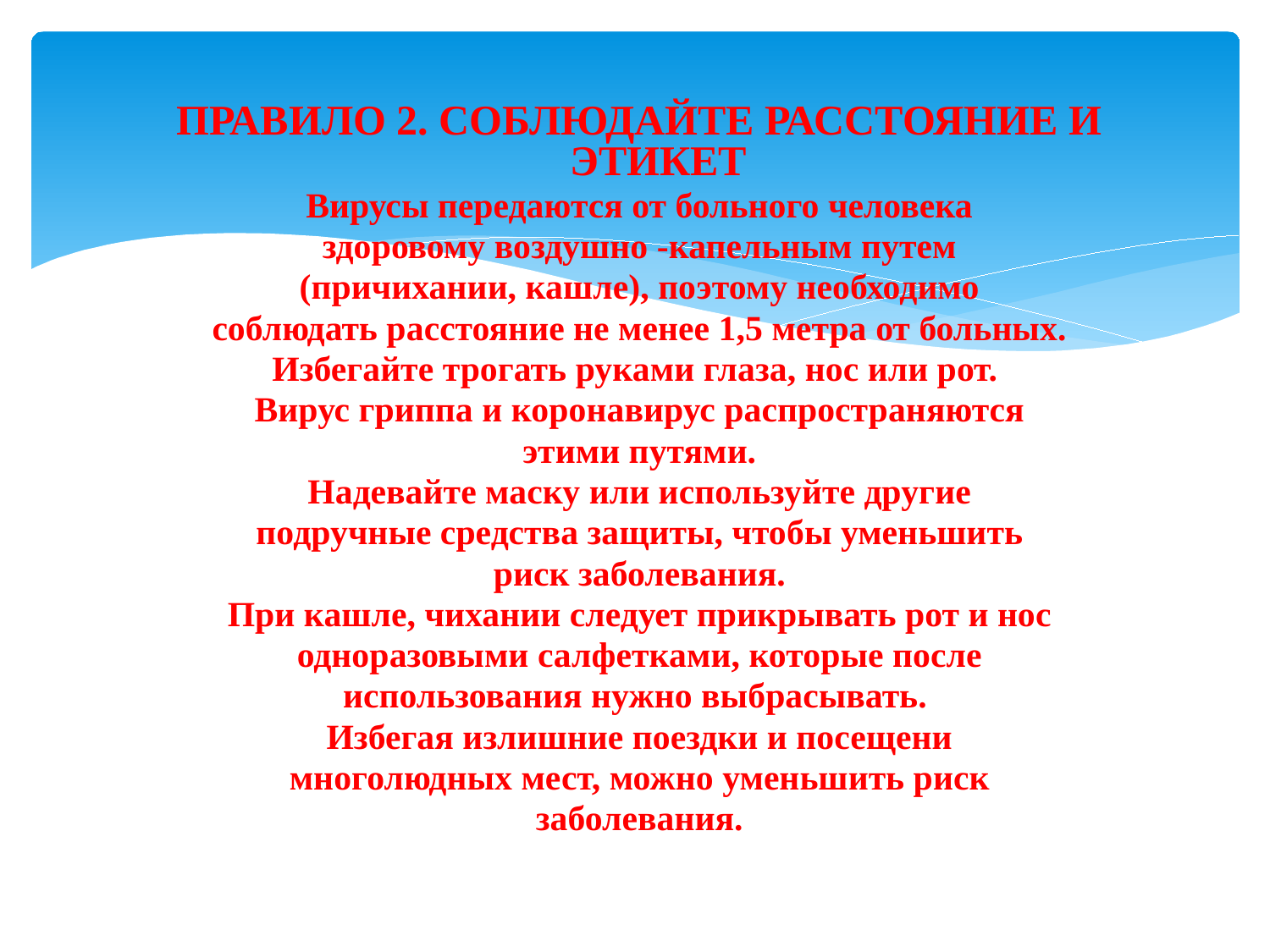

ПРАВИЛО 2. СОБЛЮДАЙТЕ РАССТОЯНИЕ И ЭТИКЕТ
Вирусы передаются от больного человека
здоровому воздушно -капельным путем
(причихании, кашле), поэтому необходимо
соблюдать расстояние не менее 1,5 метра от больных.
Избегайте трогать руками глаза, нос или рот.
Вирус гриппа и коронавирус распространяются
этими путями.
Надевайте маску или используйте другие
подручные средства защиты, чтобы уменьшить
риск заболевания.
При кашле, чихании следует прикрывать рот и нос
одноразовыми салфетками, которые после
использования нужно выбрасывать.
Избегая излишние поездки и посещени
многолюдных мест, можно уменьшить риск
заболевания.